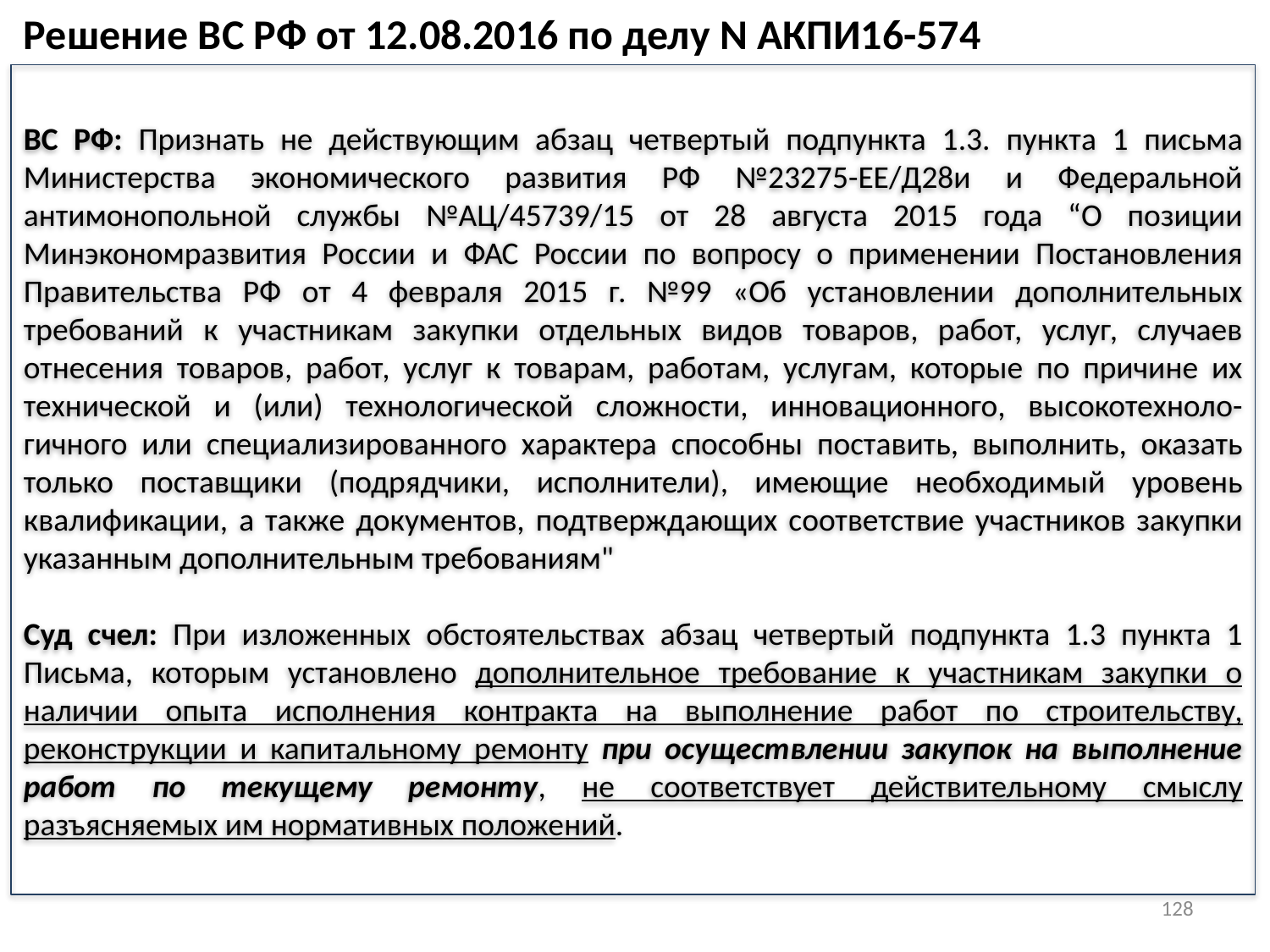

Решение ВС РФ от 12.08.2016 по делу N АКПИ16-574
ВС РФ: Признать не действующим абзац четвертый подпункта 1.3. пункта 1 письма Министерства экономического развития РФ №23275-ЕЕ/Д28и и Федеральной антимонопольной службы №АЦ/45739/15 от 28 августа 2015 года “О позиции Минэкономразвития России и ФАС России по вопросу о применении Постановления Правительства РФ от 4 февраля 2015 г. №99 «Об установлении дополнительных требований к участникам закупки отдельных видов товаров, работ, услуг, случаев отнесения товаров, работ, услуг к товарам, работам, услугам, которые по причине их технической и (или) технологической сложности, инновационного, высокотехноло-гичного или специализированного характера способны поставить, выполнить, оказать только поставщики (подрядчики, исполнители), имеющие необходимый уровень квалификации, а также документов, подтверждающих соответствие участников закупки указанным дополнительным требованиям"

Суд счел: При изложенных обстоятельствах абзац четвертый подпункта 1.3 пункта 1 Письма, которым установлено дополнительное требование к участникам закупки о наличии опыта исполнения контракта на выполнение работ по строительству, реконструкции и капитальному ремонту при осуществлении закупок на выполнение работ по текущему ремонту, не соответствует действительному смыслу разъясняемых им нормативных положений.
128